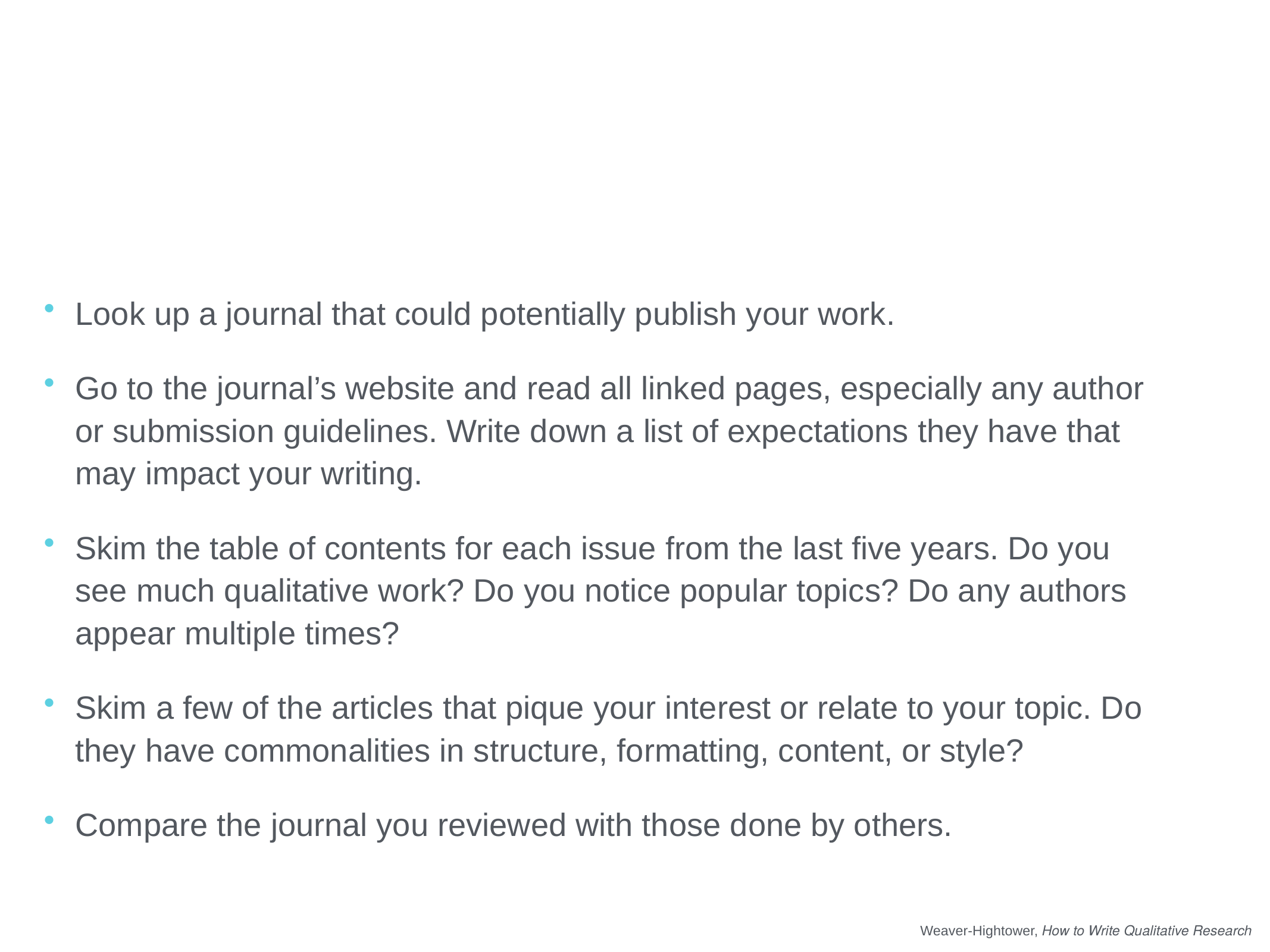

# Activity: Investigate the practices of journals you might publish in

Look up a journal that could potentially publish your work.
Go to the journal’s website and read all linked pages, especially any author or submission guidelines. Write down a list of expectations they have that may impact your writing.
Skim the table of contents for each issue from the last five years. Do you see much qualitative work? Do you notice popular topics? Do any authors appear multiple times?
Skim a few of the articles that pique your interest or relate to your topic. Do they have commonalities in structure, formatting, content, or style?
Compare the journal you reviewed with those done by others.